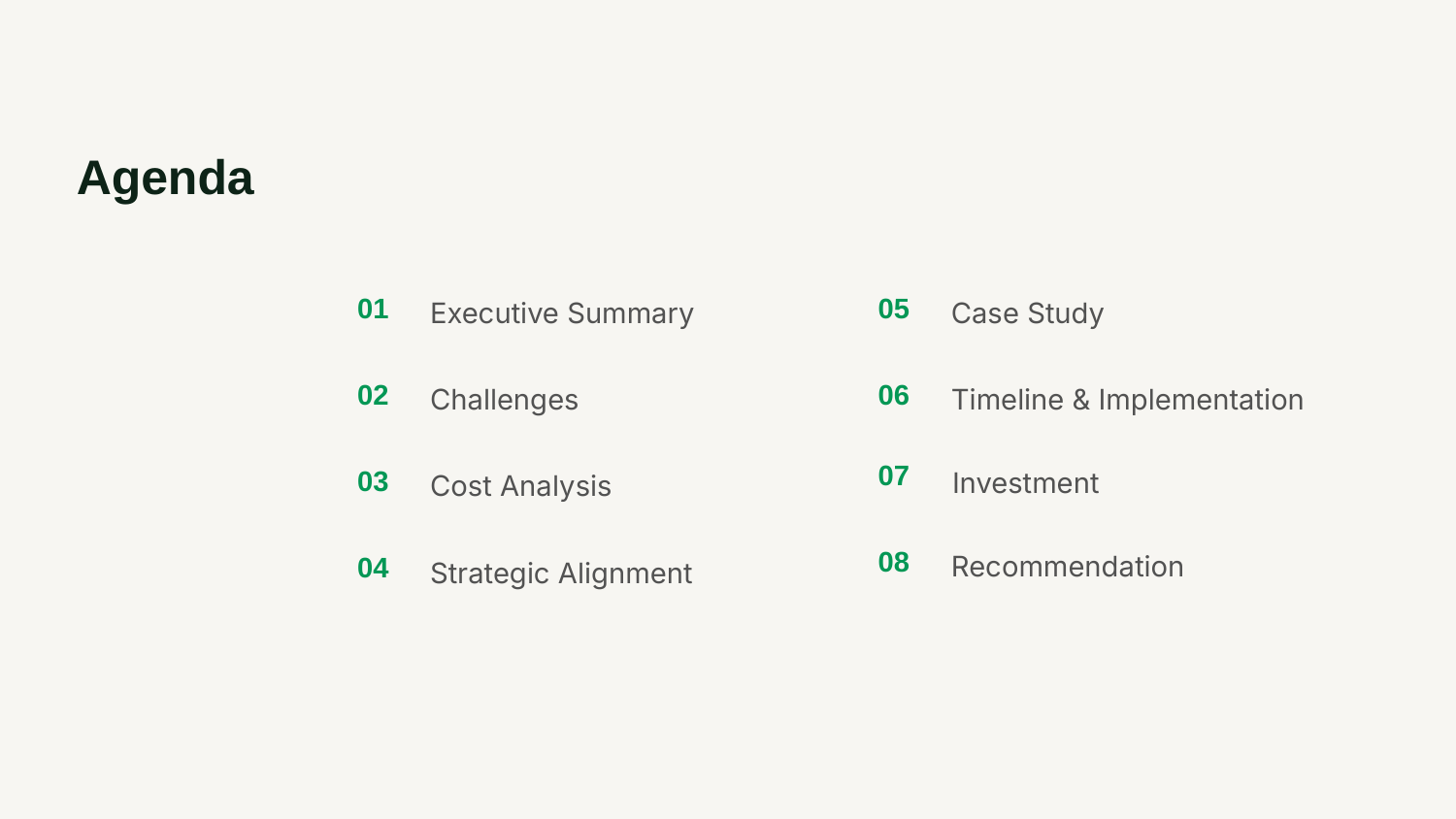

# Agenda
05
Case Study
01
Executive Summary
06
Timeline & Implementation
02
Challenges
07
Investment
03
Cost Analysis
08
Recommendation
04
Strategic Alignment